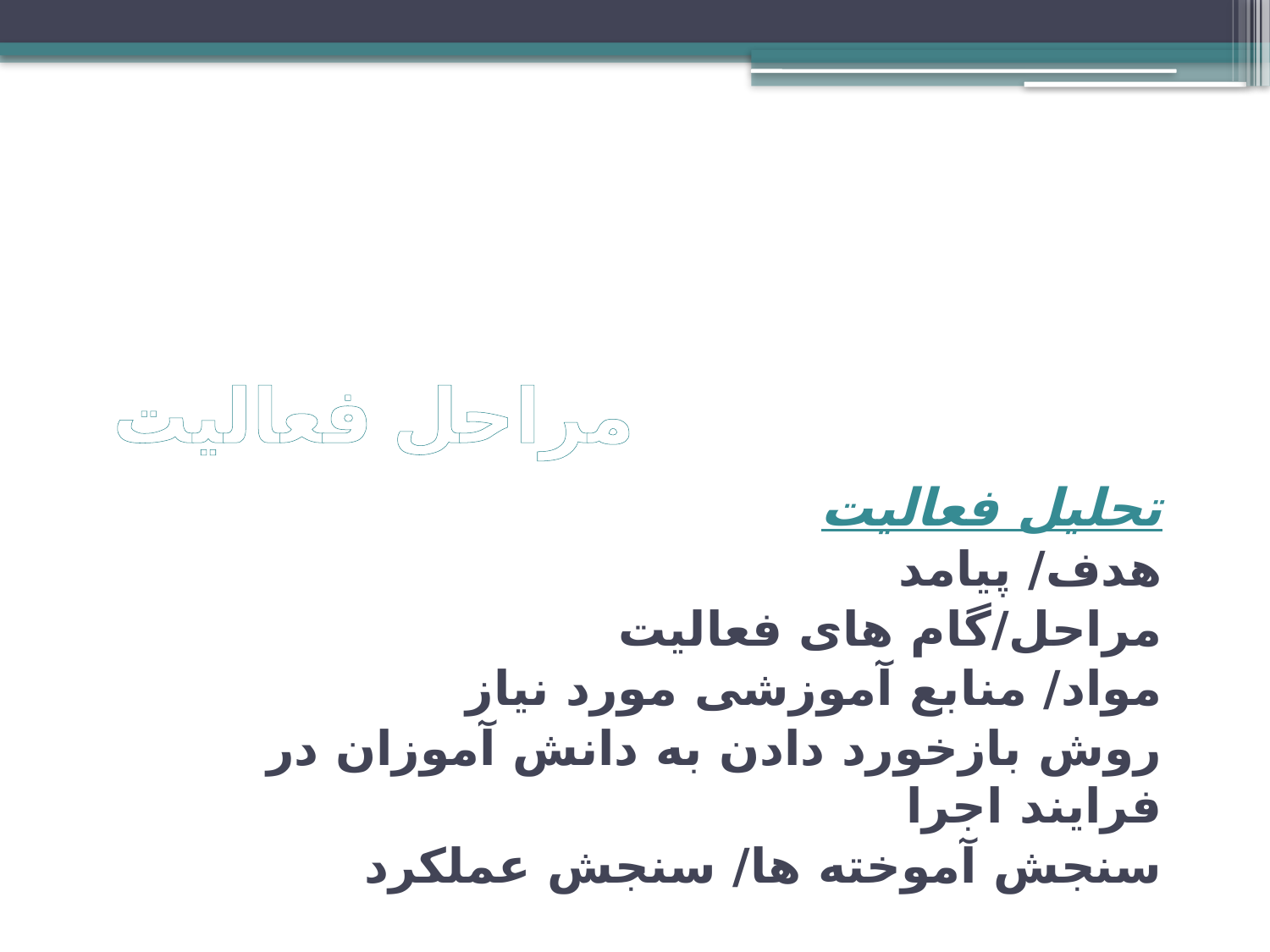

# مراحل فعالیت
تحلیل فعالیت
هدف/ پیامد
مراحل/گام های فعالیت
مواد/ منابع آموزشی مورد نیاز
روش بازخورد دادن به دانش آموزان در فرایند اجرا
سنجش آموخته ها/ سنجش عملکرد